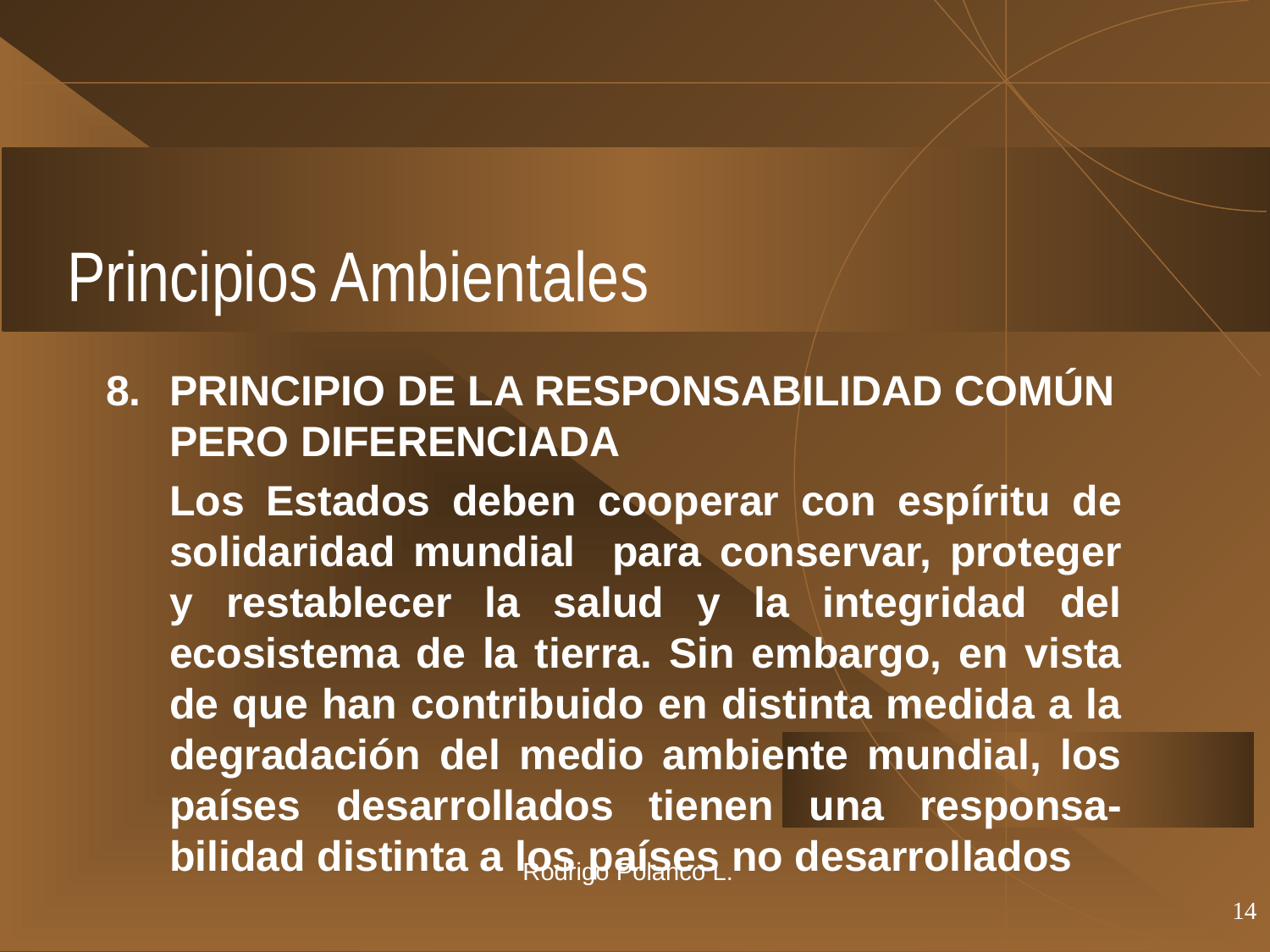

# Principios Ambientales
8.	PRINCIPIO DE LA RESPONSABILIDAD COMÚN PERO DIFERENCIADA
	Los Estados deben cooperar con espíritu de solidaridad mundial  para conservar, proteger y restablecer la salud y la integridad del ecosistema de la tierra. Sin embargo, en vista de que han contribuido en distinta medida a la degradación del medio ambiente mundial, los países desarrollados tienen una responsa-bilidad distinta a los países no desarrollados
Rodrigo Polanco L.
14